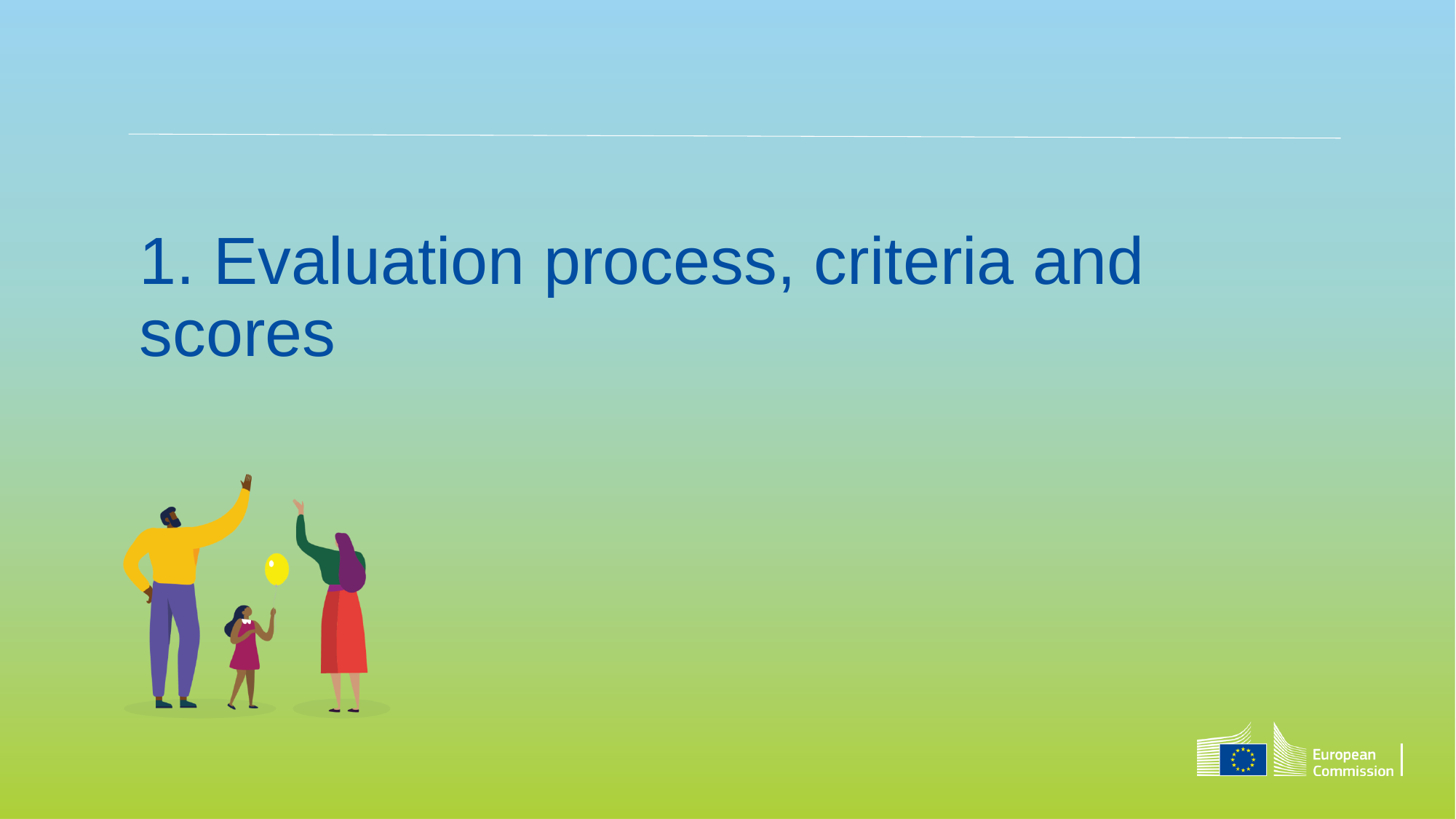

# 1. Evaluation process, criteria and scores